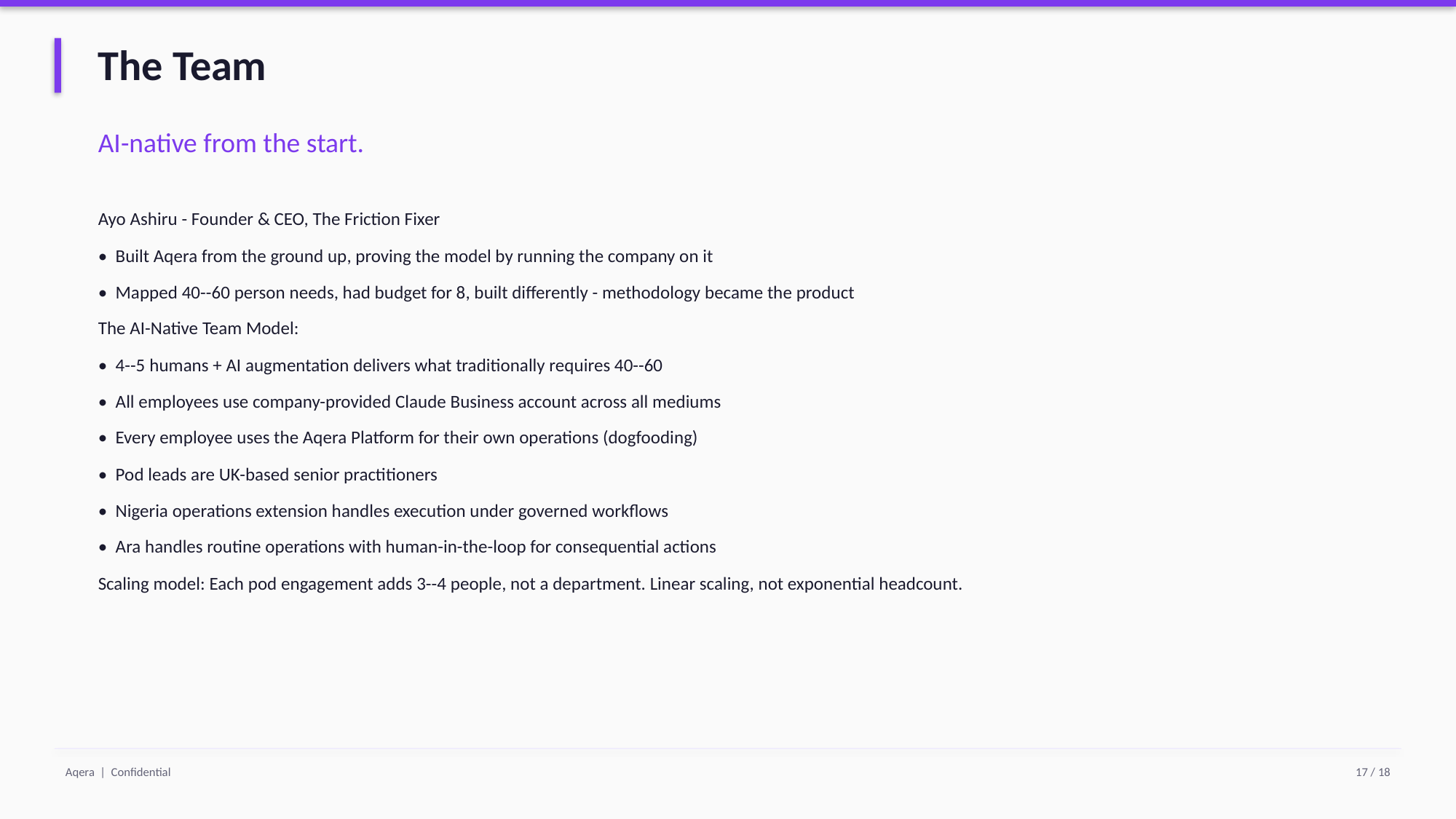

The Team

AI-native from the start.
Ayo Ashiru - Founder & CEO, The Friction Fixer
•  Built Aqera from the ground up, proving the model by running the company on it
•  Mapped 40--60 person needs, had budget for 8, built differently - methodology became the product
The AI-Native Team Model:
•  4--5 humans + AI augmentation delivers what traditionally requires 40--60
•  All employees use company-provided Claude Business account across all mediums
•  Every employee uses the Aqera Platform for their own operations (dogfooding)
•  Pod leads are UK-based senior practitioners
•  Nigeria operations extension handles execution under governed workflows
•  Ara handles routine operations with human-in-the-loop for consequential actions
Scaling model: Each pod engagement adds 3--4 people, not a department. Linear scaling, not exponential headcount.

Aqera  |  Confidential
17 / 18